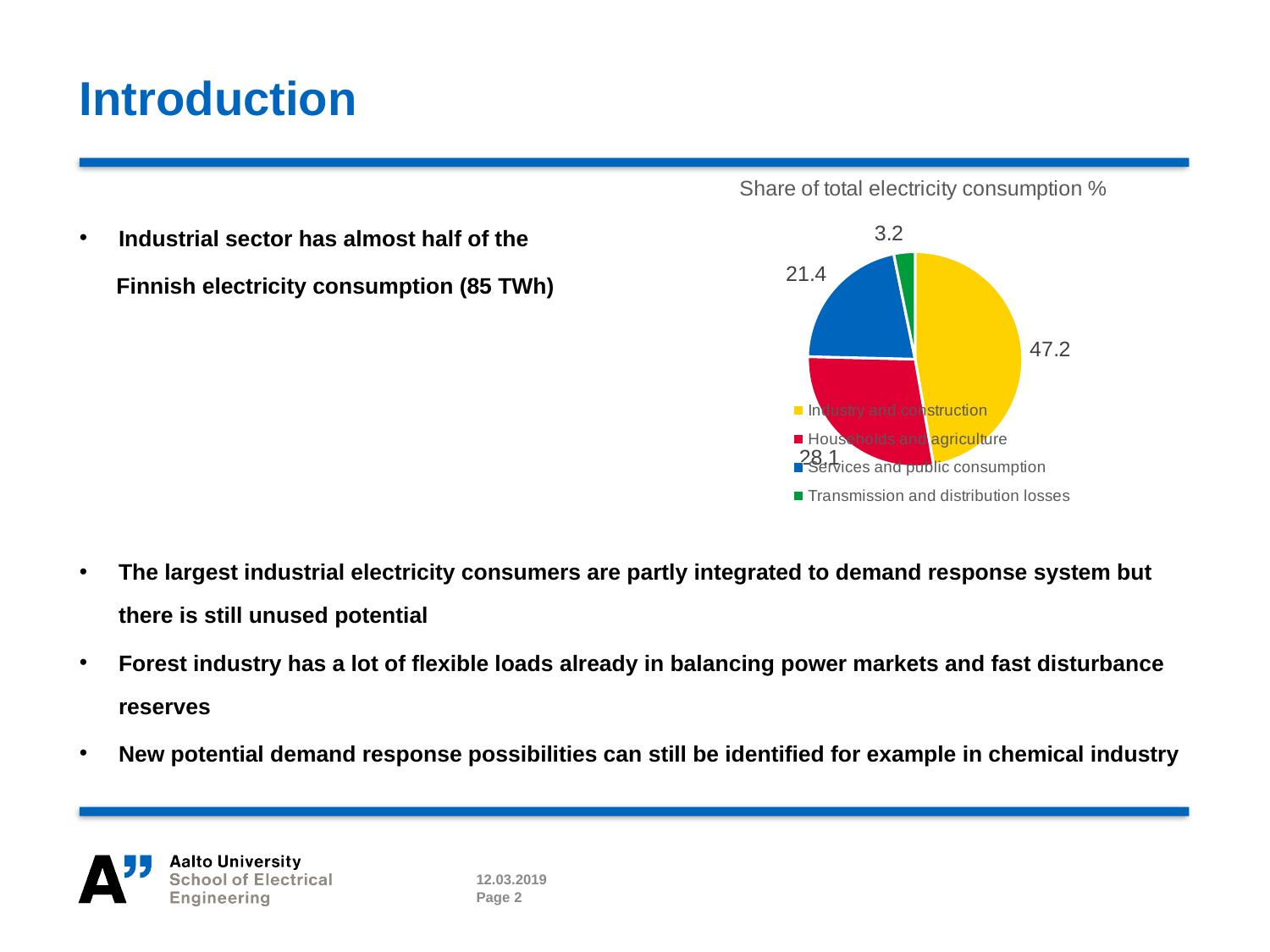

# Introduction

### Chart: Share of total electricity consumption %

| Category | Share % |
|---|---|
| Industry and construction | 47.2 |
| Households and agriculture | 28.1 |
| Services and public consumption | 21.4 |
| Transmission and distribution losses | 3.2 |
Industrial sector has almost half of the
      Finnish electricity consumption (85 TWh)

The largest industrial electricity consumers are partly integrated to demand response system but there is still unused potential
Forest industry has a lot of flexible loads already in balancing power markets and fast disturbance reserves
New potential demand response possibilities can still be identified for example in chemical industry

12.03.2019
Page 2